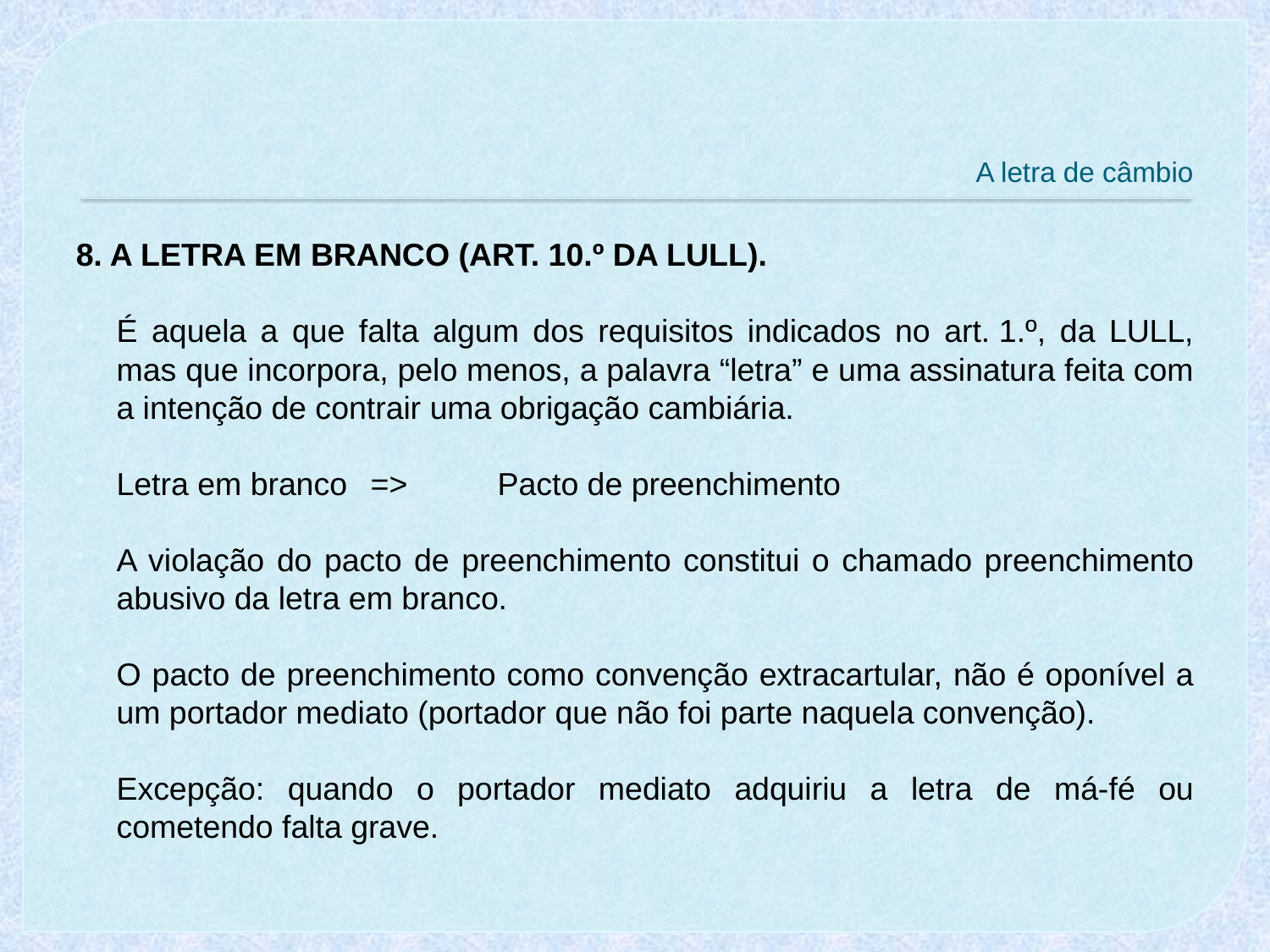

# A letra de câmbio
8. A LETRA EM BRANCO (ART. 10.º DA LULL).

É aquela a que falta algum dos requisitos indicados no art. 1.º, da LULL, mas que incorpora, pelo menos, a palavra “letra” e uma assinatura feita com a intenção de contrair uma obrigação cambiária.

Letra em branco	=>	Pacto de preenchimento

A violação do pacto de preenchimento constitui o chamado preenchimento abusivo da letra em branco.

O pacto de preenchimento como convenção extracartular, não é oponível a um portador mediato (portador que não foi parte naquela convenção).

Excepção: quando o portador mediato adquiriu a letra de má-fé ou cometendo falta grave.